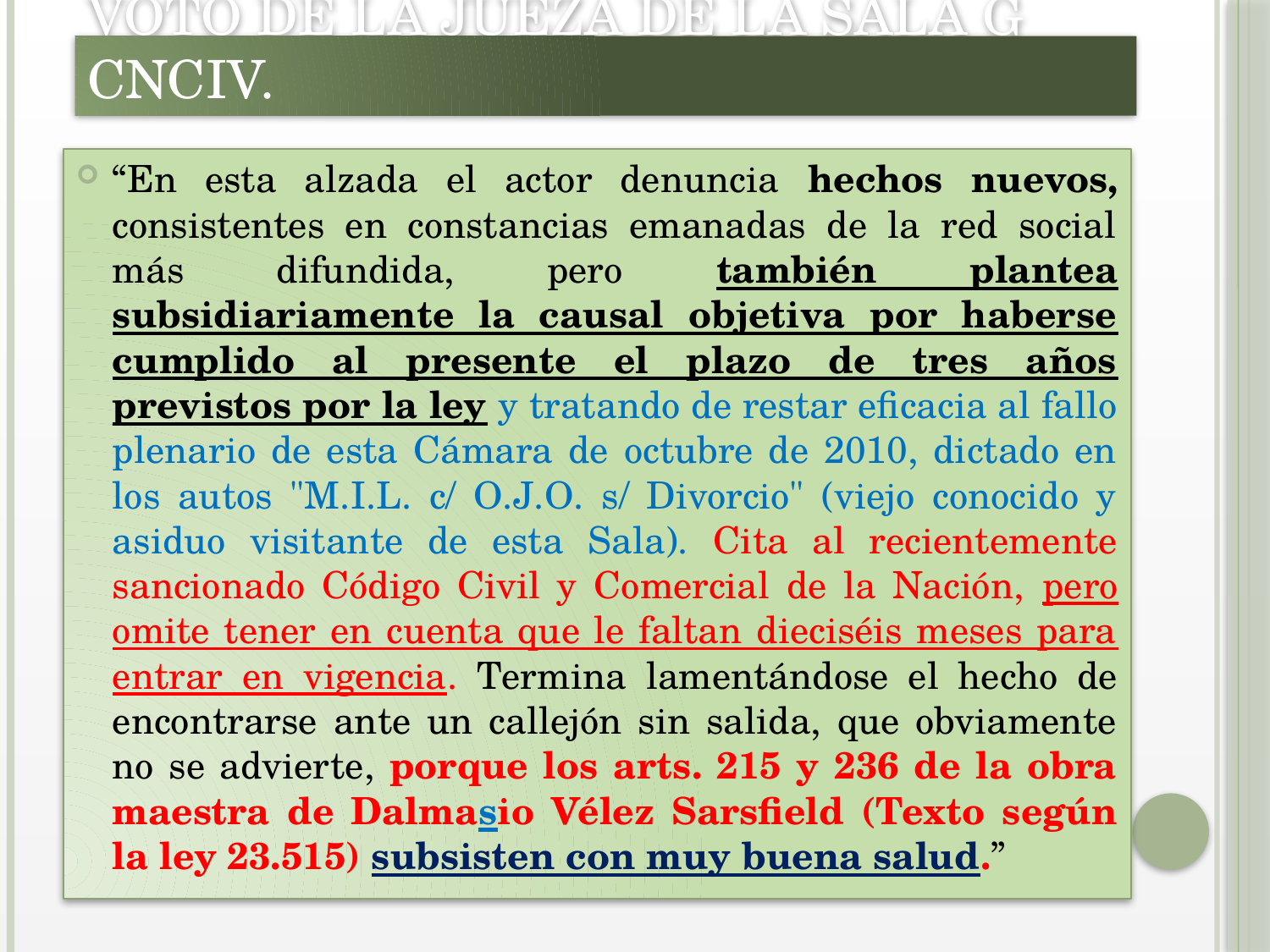

# Voto de la jueza de la sala g cnciv.
“En esta alzada el actor denuncia hechos nuevos, consistentes en constancias emanadas de la red social más difundida, pero también plantea subsidiariamente la causal objetiva por haberse cumplido al presente el plazo de tres años previstos por la ley y tratando de restar eficacia al fallo plenario de esta Cámara de octubre de 2010, dictado en los autos "M.I.L. c/ O.J.O. s/ Divorcio" (viejo conocido y asiduo visitante de esta Sala). Cita al recientemente sancionado Código Civil y Comercial de la Nación, pero omite tener en cuenta que le faltan dieciséis meses para entrar en vigencia. Termina lamentándose el hecho de encontrarse ante un callejón sin salida, que obviamente no se advierte, porque los arts. 215 y 236 de la obra maestra de Dalmasio Vélez Sarsfield (Texto según la ley 23.515) subsisten con muy buena salud.”